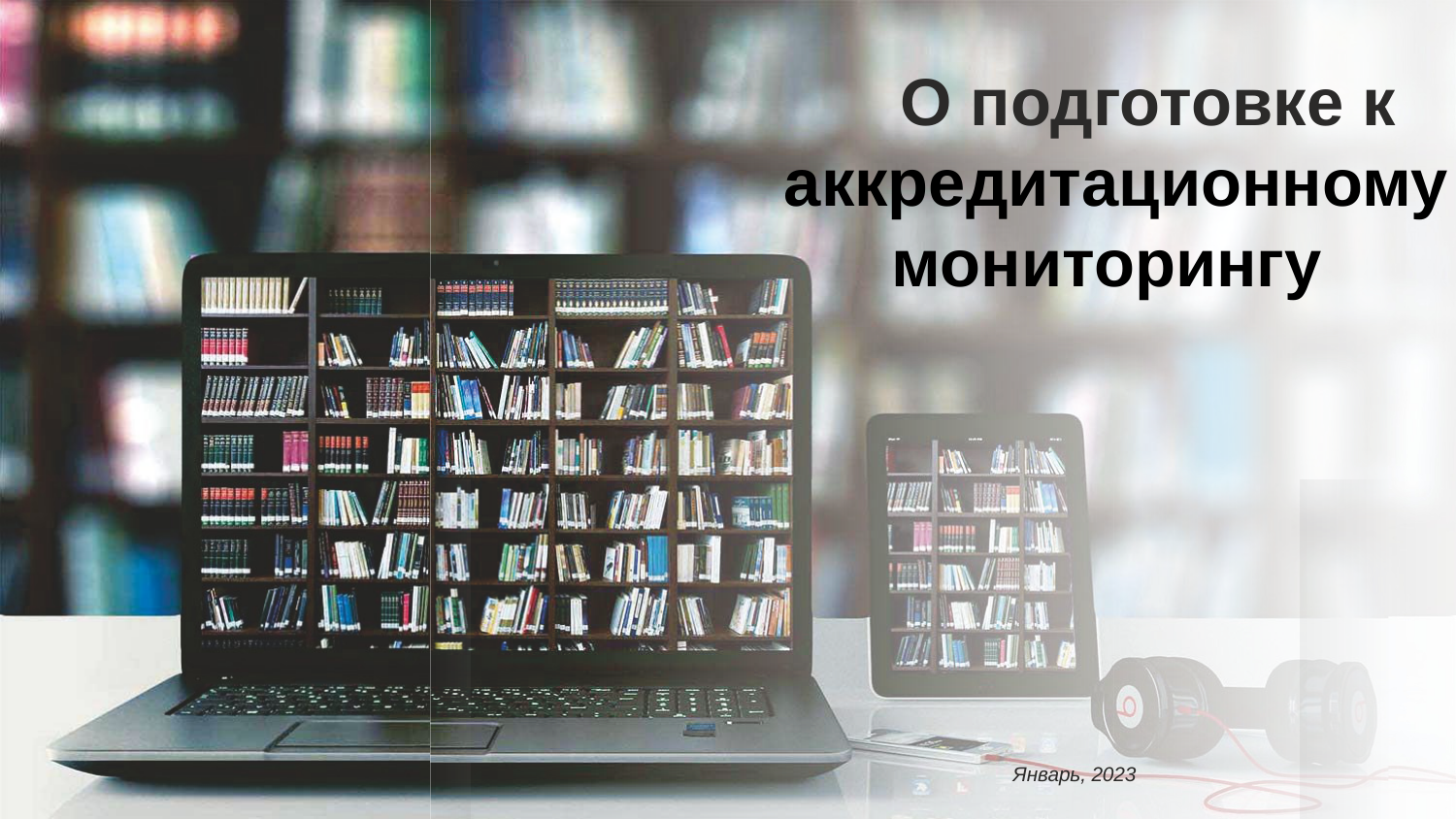

О подготовке к
аккредитационному мониторингу

Январь, 2023